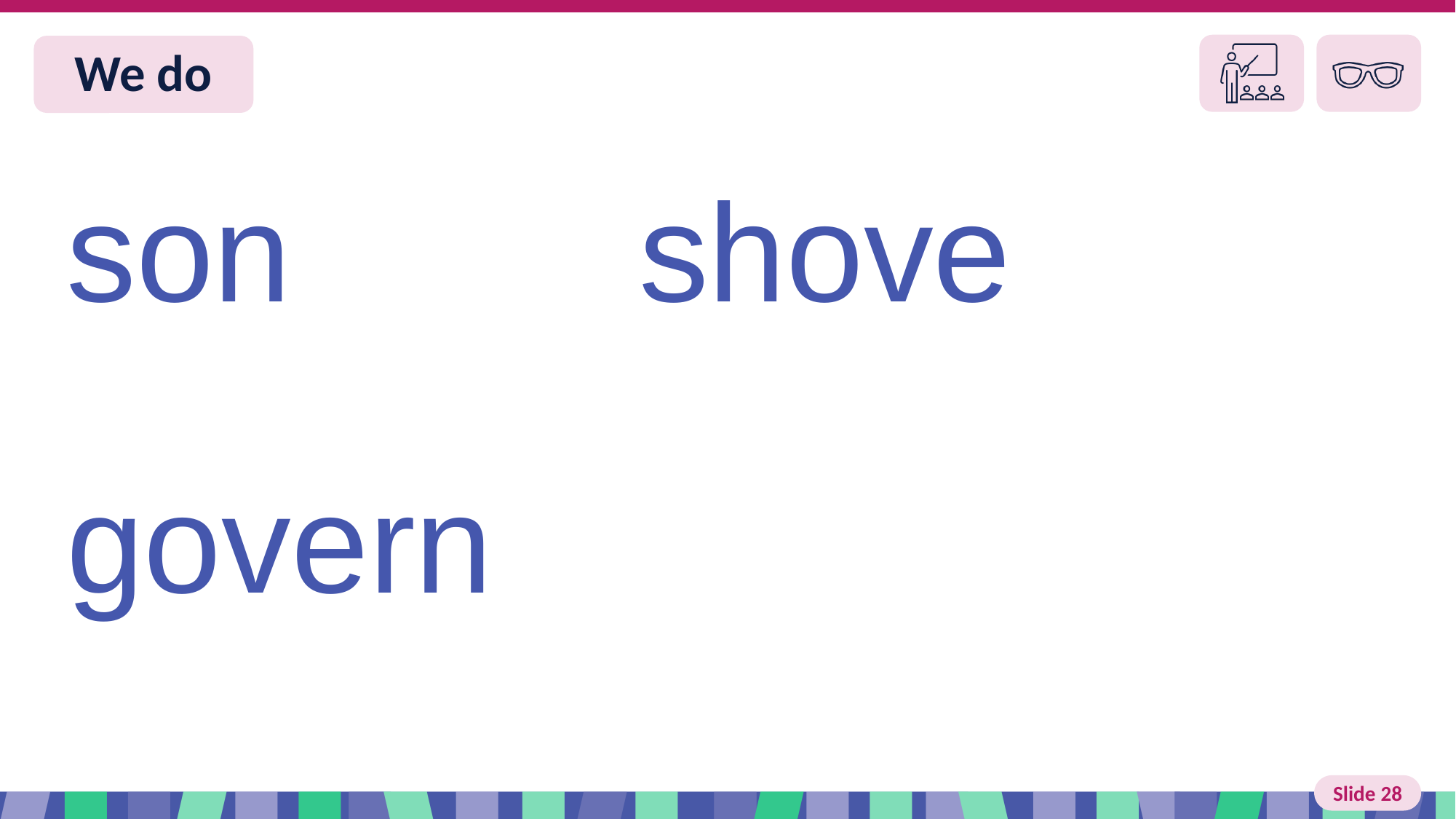

Slide 28 We do
son         shove
govern